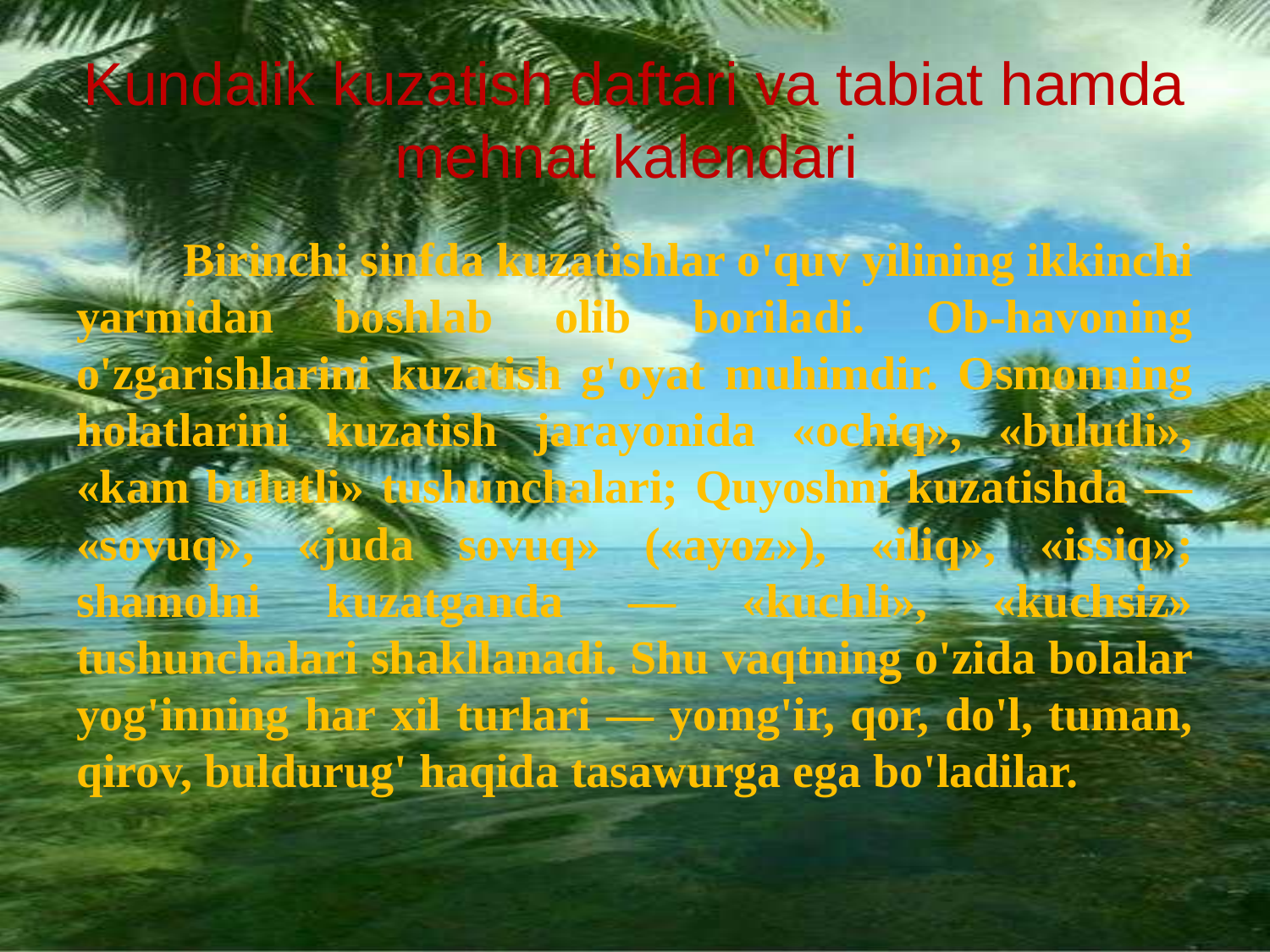

# Kundalik kuzatish daftari va tabiat hamda mehnat kalendari
	Birinchi sinfda kuzatishlar o'quv yilining ikkinchi yarmidan boshlab olib boriladi. Ob-havoning o'zgarishlarini kuzatish g'oyat muhimdir. Osmonning holatlarini kuzatish jarayonida «ochiq», «bulutli», «kam bulutli» tushunchalari; Quyoshni kuzatishda — «sovuq», «juda sovuq» («ayoz»), «iliq», «issiq»; shamolni kuzatganda — «kuchli», «kuchsiz» tushunchalari shakllanadi. Shu vaqtning o'zida bolalar yog'inning har xil turlari — yomg'ir, qor, do'l, tuman, qirov, buldurug' haqida tasawurga ega bo'ladilar.